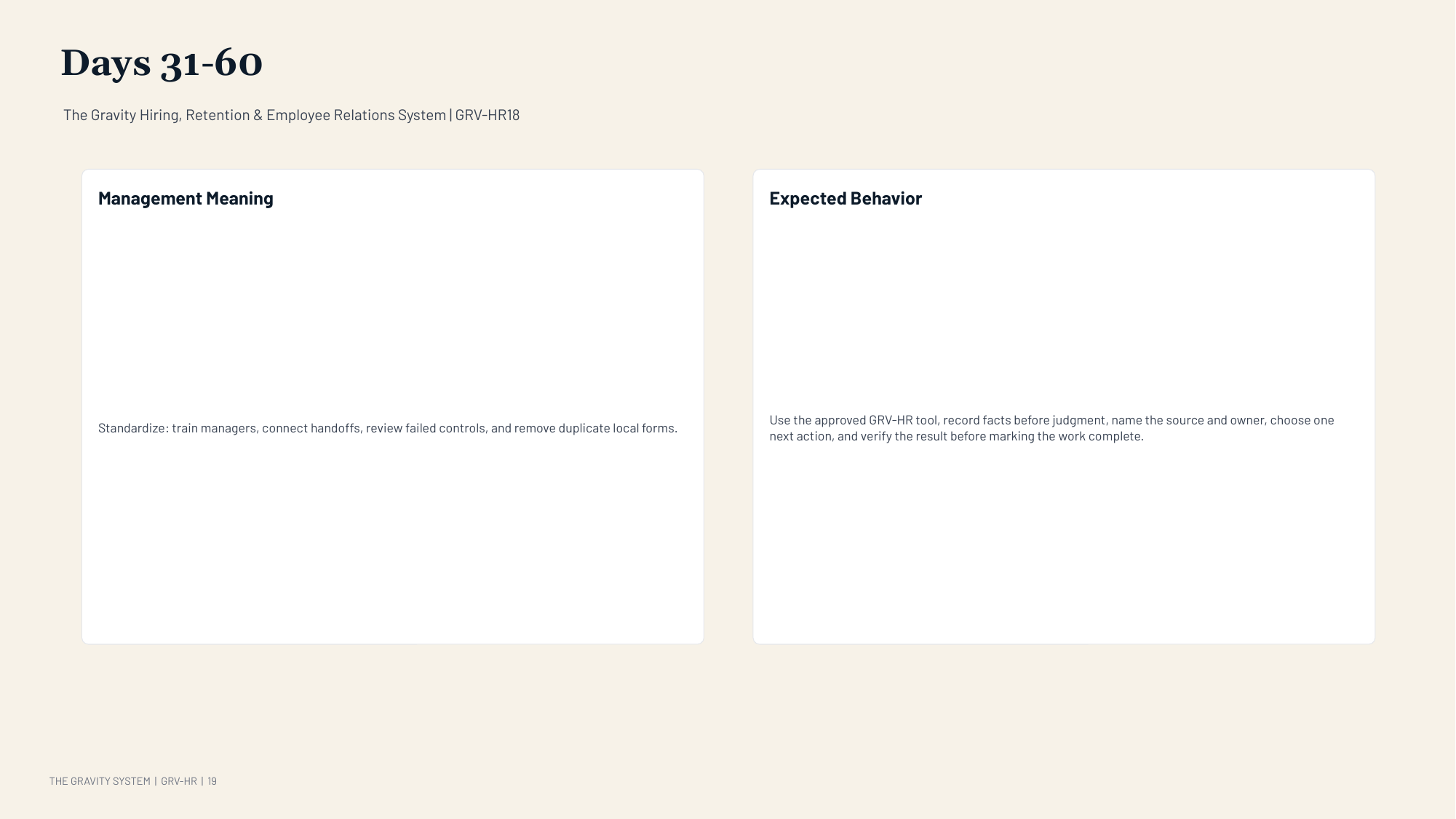

Days 31-60
The Gravity Hiring, Retention & Employee Relations System | GRV-HR18

Management Meaning
Expected Behavior
Standardize: train managers, connect handoffs, review failed controls, and remove duplicate local forms.
Use the approved GRV-HR tool, record facts before judgment, name the source and owner, choose one next action, and verify the result before marking the work complete.
THE GRAVITY SYSTEM  |  GRV-HR  |  19